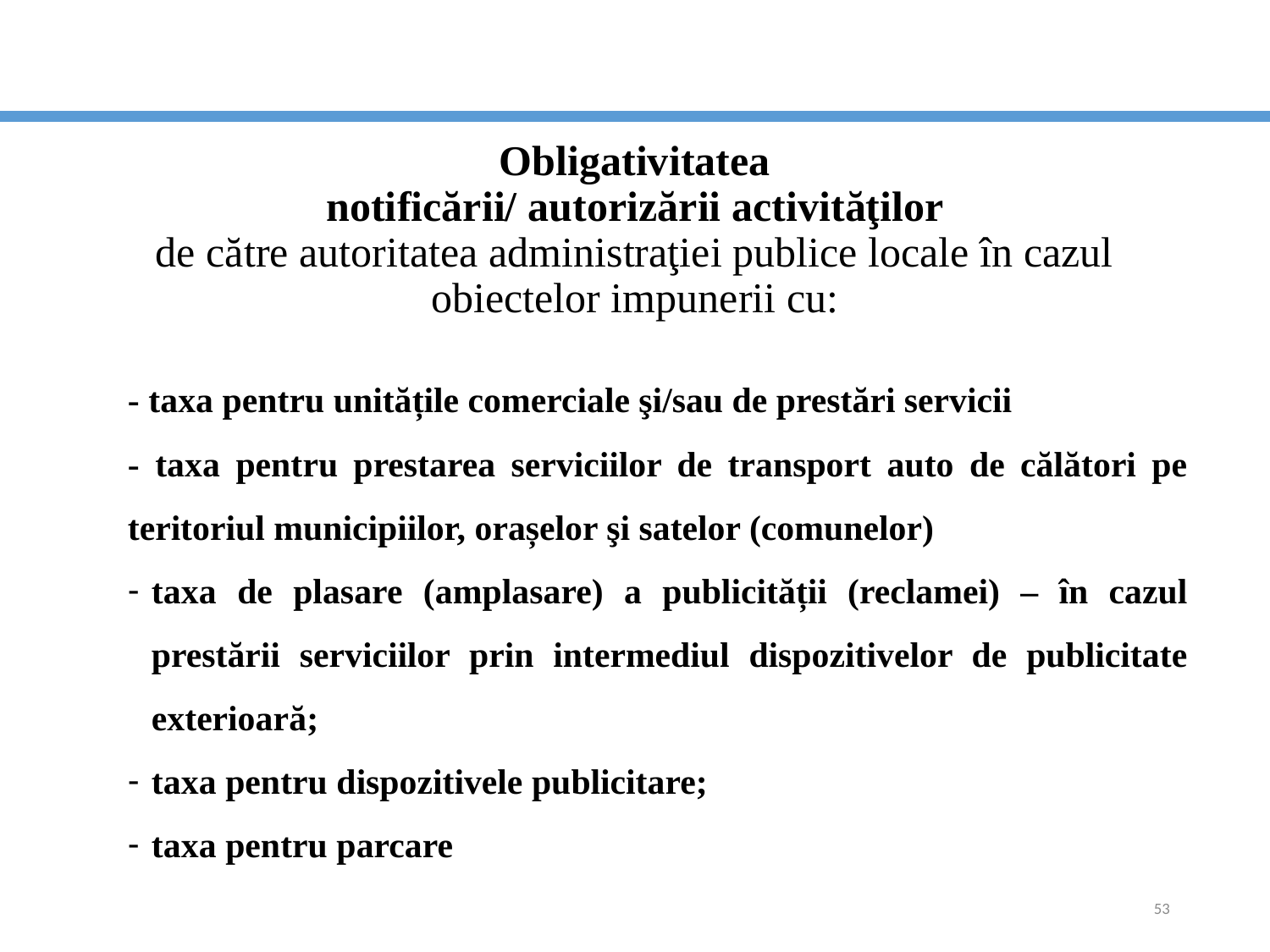

# Obligativitatea notificării/ autorizării activităţilor de către autoritatea administraţiei publice locale în cazul obiectelor impunerii cu:
- taxa pentru unitățile comerciale şi/sau de prestări servicii
- taxa pentru prestarea serviciilor de transport auto de călători pe teritoriul municipiilor, orașelor şi satelor (comunelor)
taxa de plasare (amplasare) a publicității (reclamei) – în cazul prestării serviciilor prin intermediul dispozitivelor de publicitate exterioară;
taxa pentru dispozitivele publicitare;
taxa pentru parcare

53